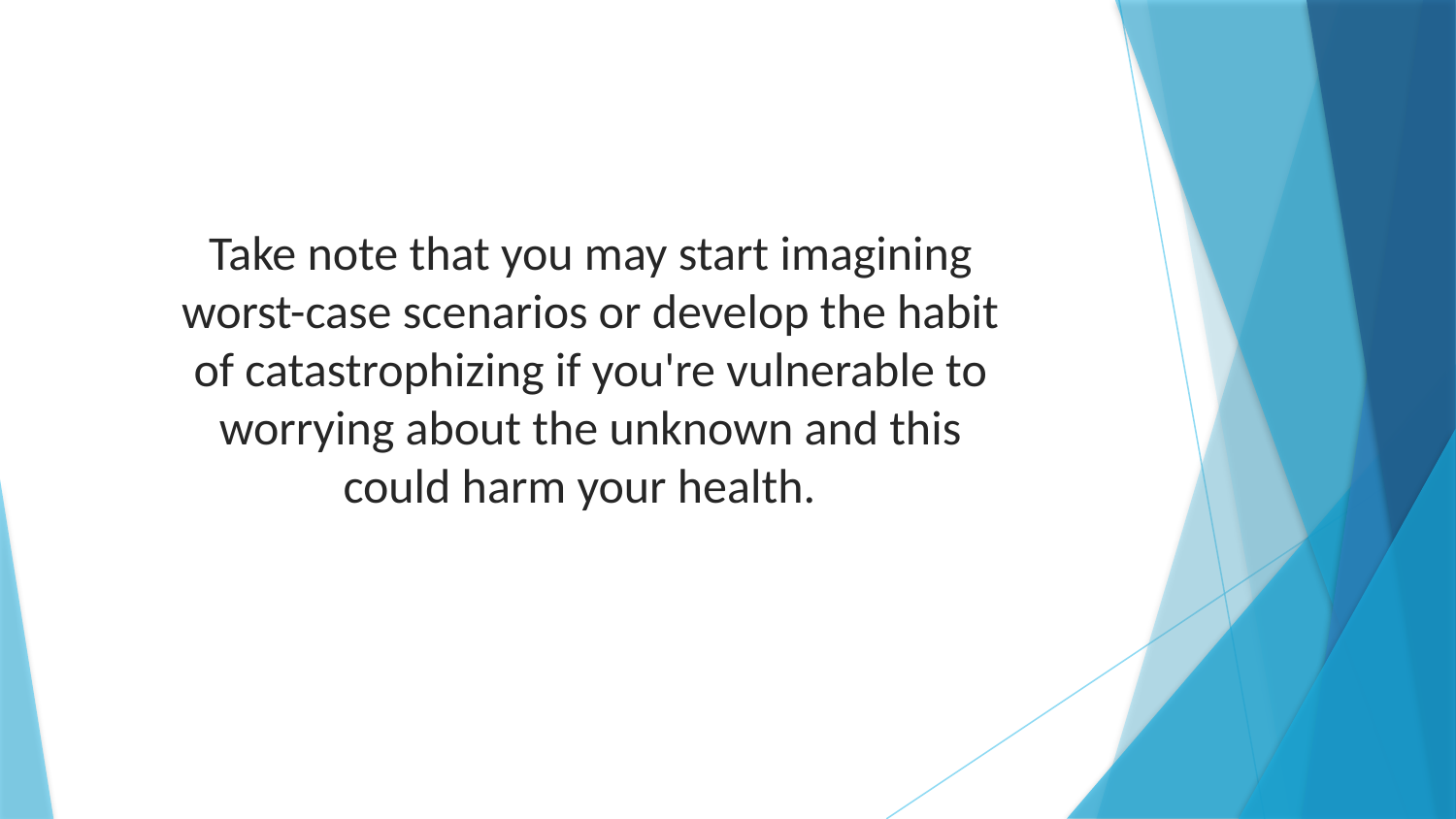

Take note that you may start imagining worst-case scenarios or develop the habit of catastrophizing if you're vulnerable to worrying about the unknown and this could harm your health.